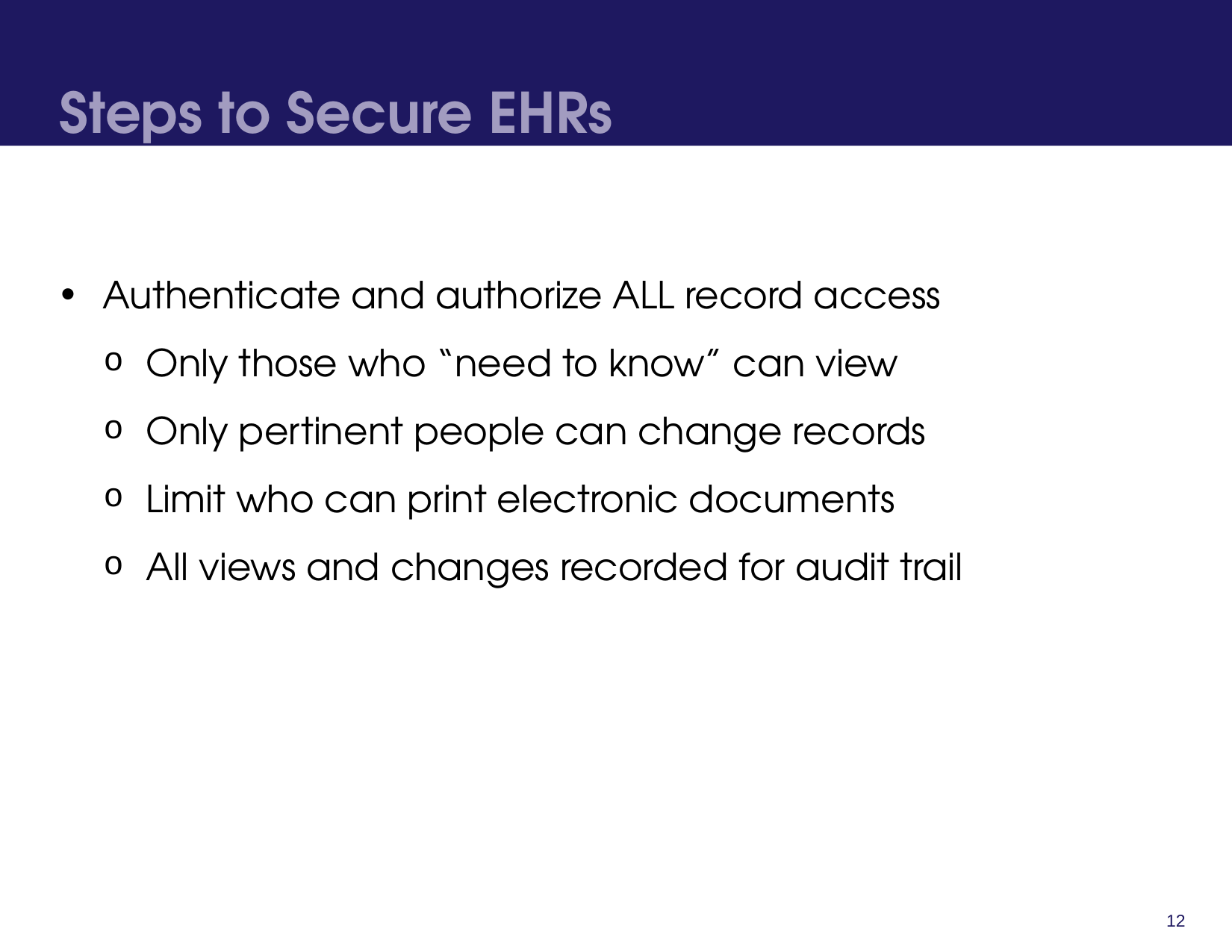

# Steps to Secure EHRs
Authenticate and authorize ALL record access
Only those who “need to know” can view
Only pertinent people can change records
Limit who can print electronic documents
All views and changes recorded for audit trail
12